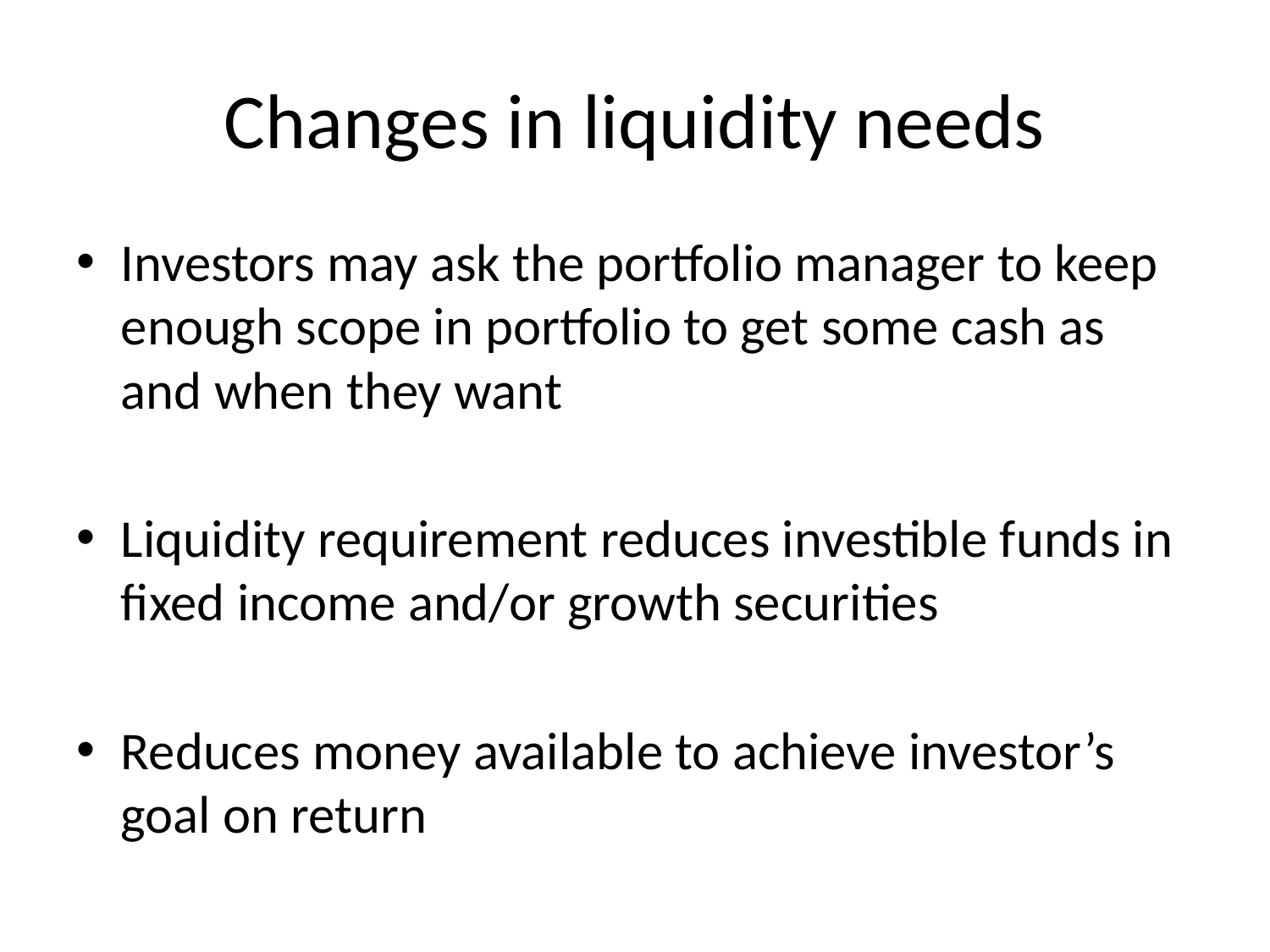

# Changes in liquidity needs
Investors may ask the portfolio manager to keep enough scope in portfolio to get some cash as and when they want

Liquidity requirement reduces investible funds in fixed income and/or growth securities

Reduces money available to achieve investor’s goal on return